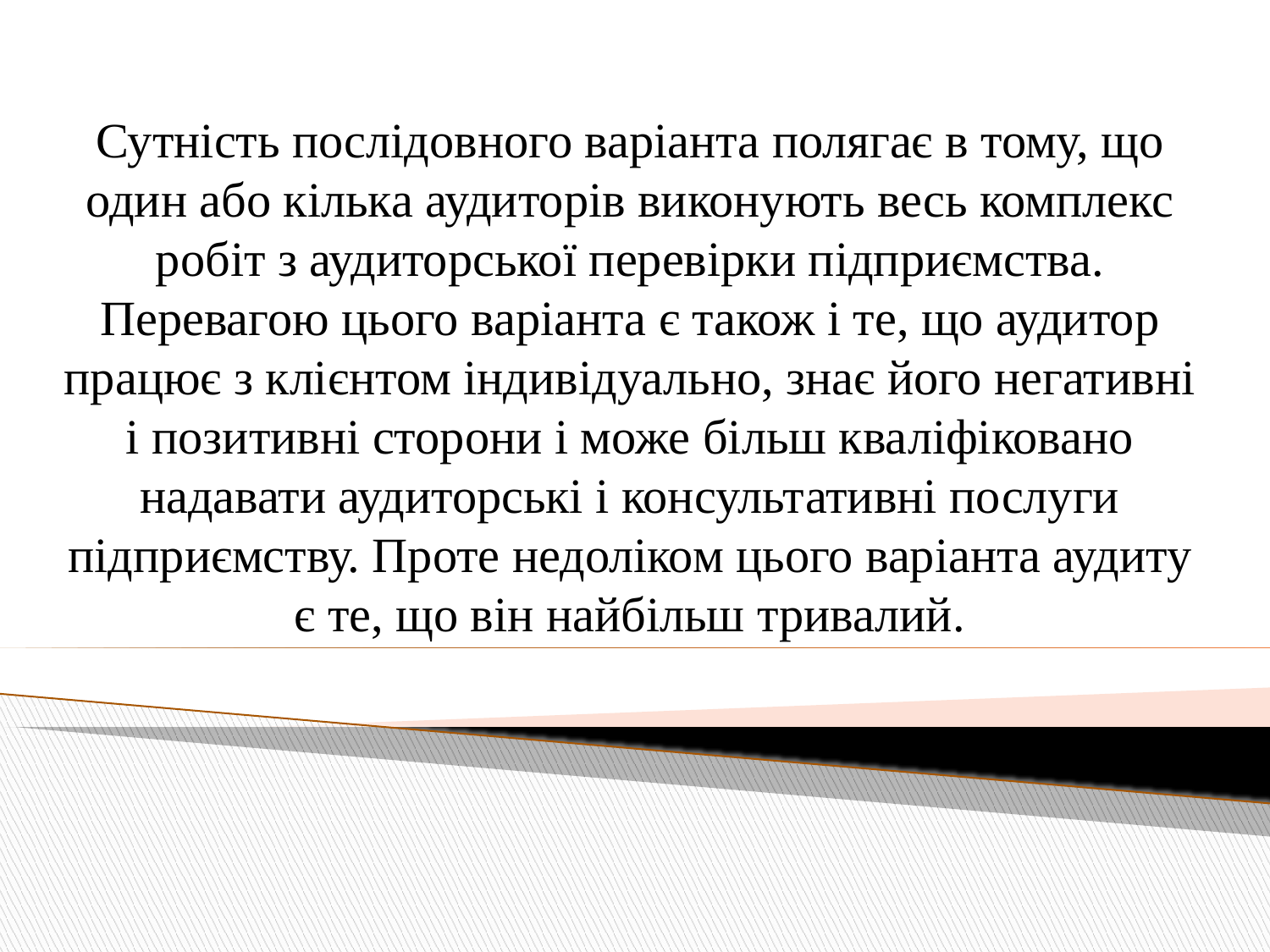

Сутність послідовного варіанта полягає в тому, що один або кілька аудиторів виконують весь комплекс робіт з аудиторської перевірки підприємства. Перевагою цього варіанта є також і те, що аудитор працює з клієнтом індивідуально, знає його негативні і позитивні сторони і може більш кваліфіковано надавати аудиторські і консультативні послуги підприємству. Проте недоліком цього варіанта аудиту є те, що він найбільш тривалий.